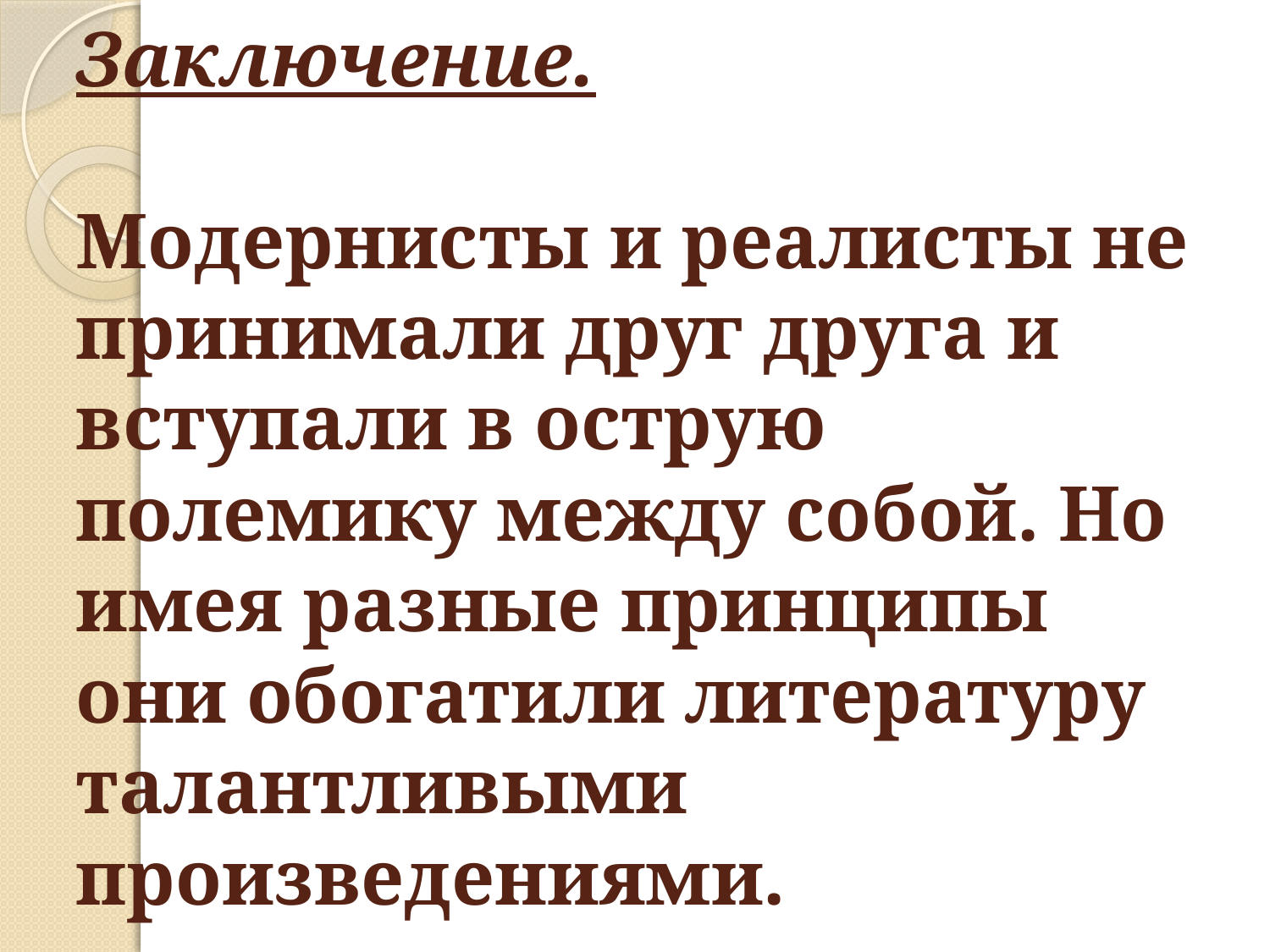

# Заключение. Модернисты и реалисты не принимали друг друга и вступали в острую полемику между собой. Но имея разные принципы они обогатили литературу талантливыми произведениями.